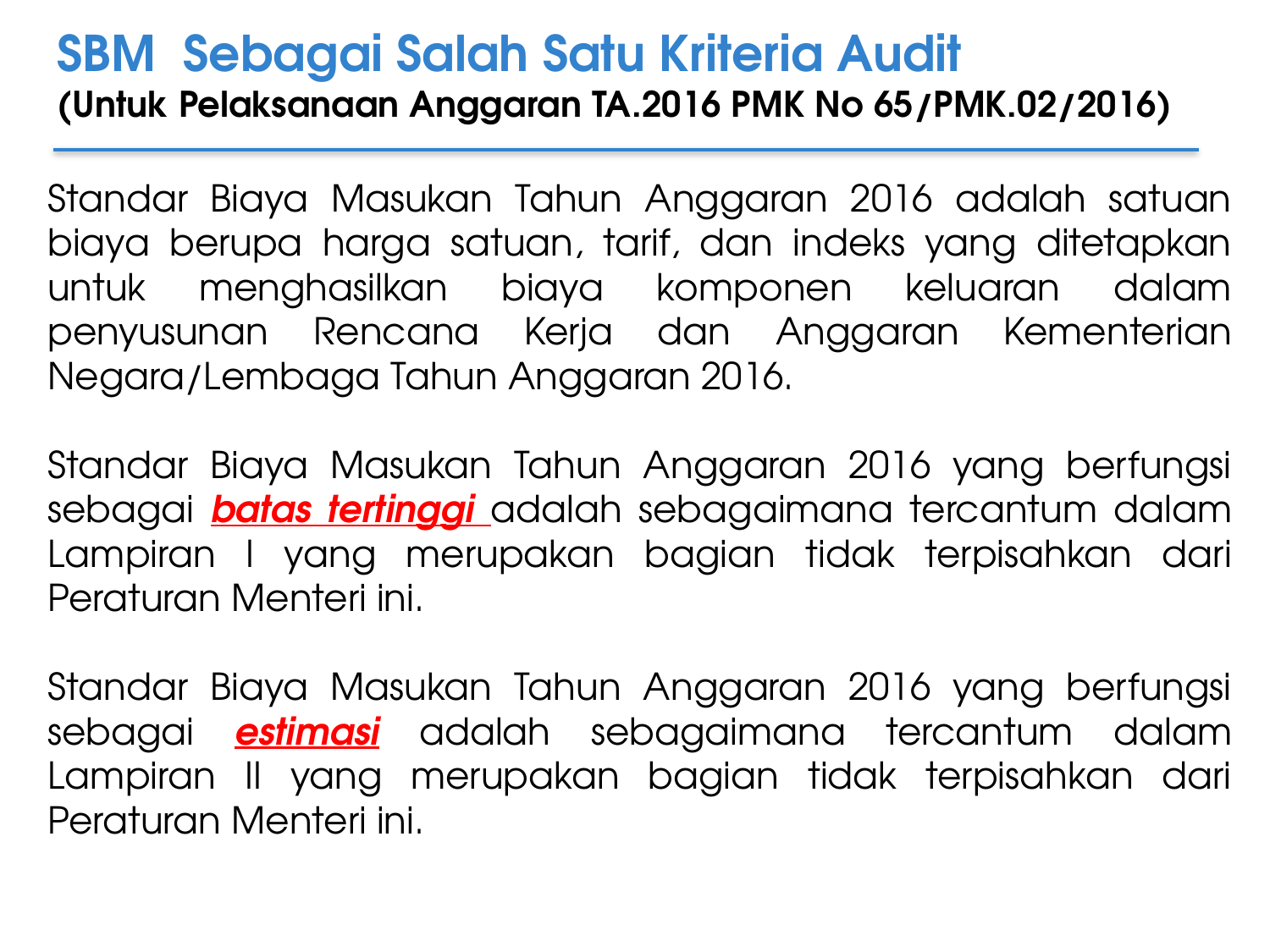

SBM  Sebagai Salah Satu Kriteria Audit
(Untuk Pelaksanaan Anggaran TA.2016 PMK No 65/PMK.02/2016)
Standar Biaya Masukan Tahun Anggaran 2016 adalah satuan biaya berupa harga satuan, tarif, dan indeks yang ditetapkan untuk menghasilkan biaya komponen keluaran dalam penyusunan Rencana Kerja dan Anggaran Kementerian Negara/Lembaga Tahun Anggaran 2016.

Standar Biaya Masukan Tahun Anggaran 2016 yang berfungsi sebagai batas tertinggi adalah sebagaimana tercantum dalam Lampiran I yang merupakan bagian tidak terpisahkan dari Peraturan Menteri ini.

Standar Biaya Masukan Tahun Anggaran 2016 yang berfungsi sebagai estimasi adalah sebagaimana tercantum dalam Lampiran II yang merupakan bagian tidak terpisahkan dari Peraturan Menteri ini.